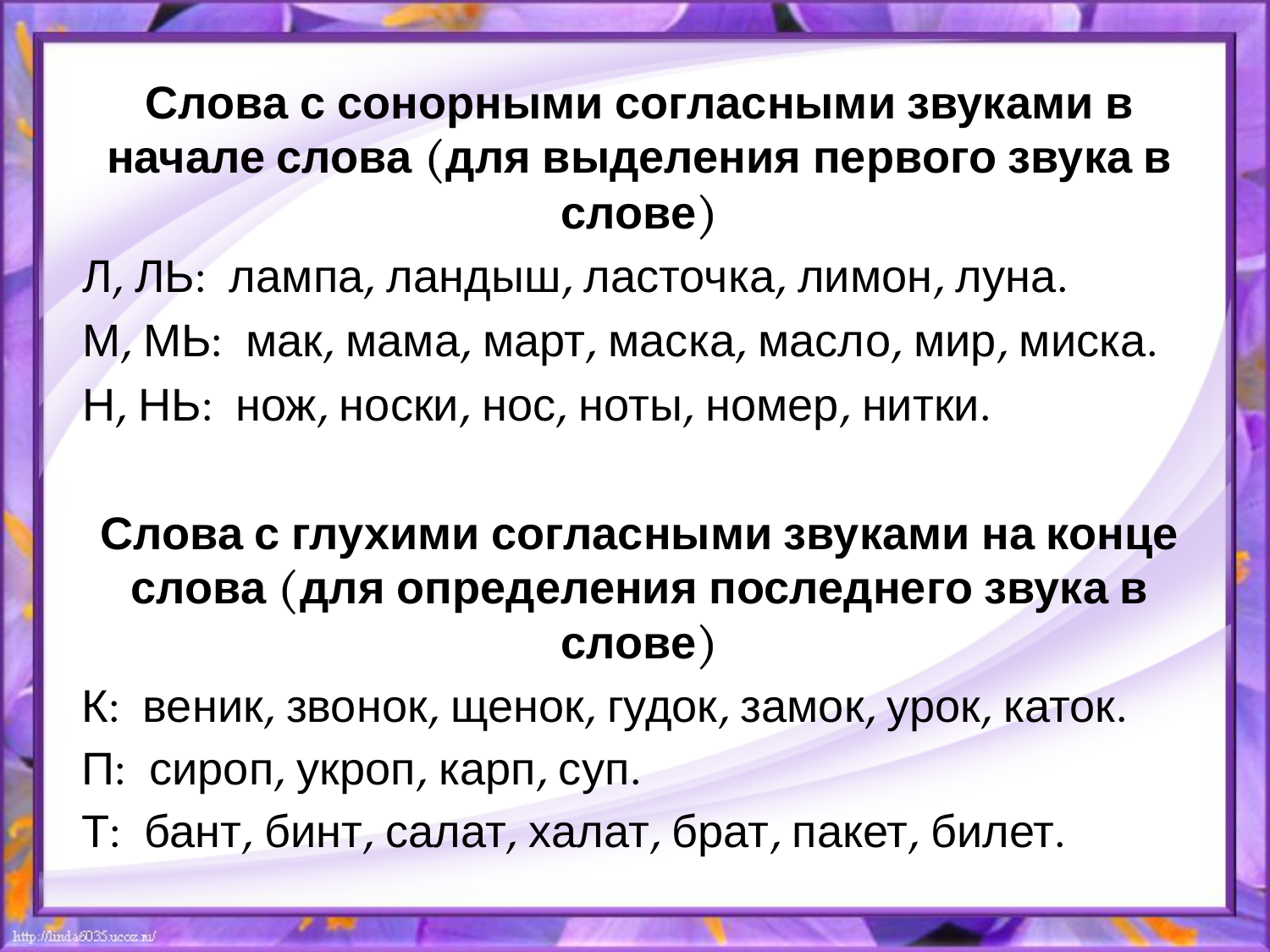

Слова с сонорными согласными звуками в начале слова (для выделения первого звука в слове)
Л, ЛЬ:  лампа, ландыш, ласточка, лимон, луна.
М, МЬ:  мак, мама, март, маска, масло, мир, миска.
Н, НЬ:  нож, носки, нос, ноты, номер, нитки.
Слова с глухими согласными звуками на конце слова (для определения последнего звука в слове)
К:  веник, звонок, щенок, гудок, замок, урок, каток.
П:  сироп, укроп, карп, суп.
Т:  бант, бинт, салат, халат, брат, пакет, билет.